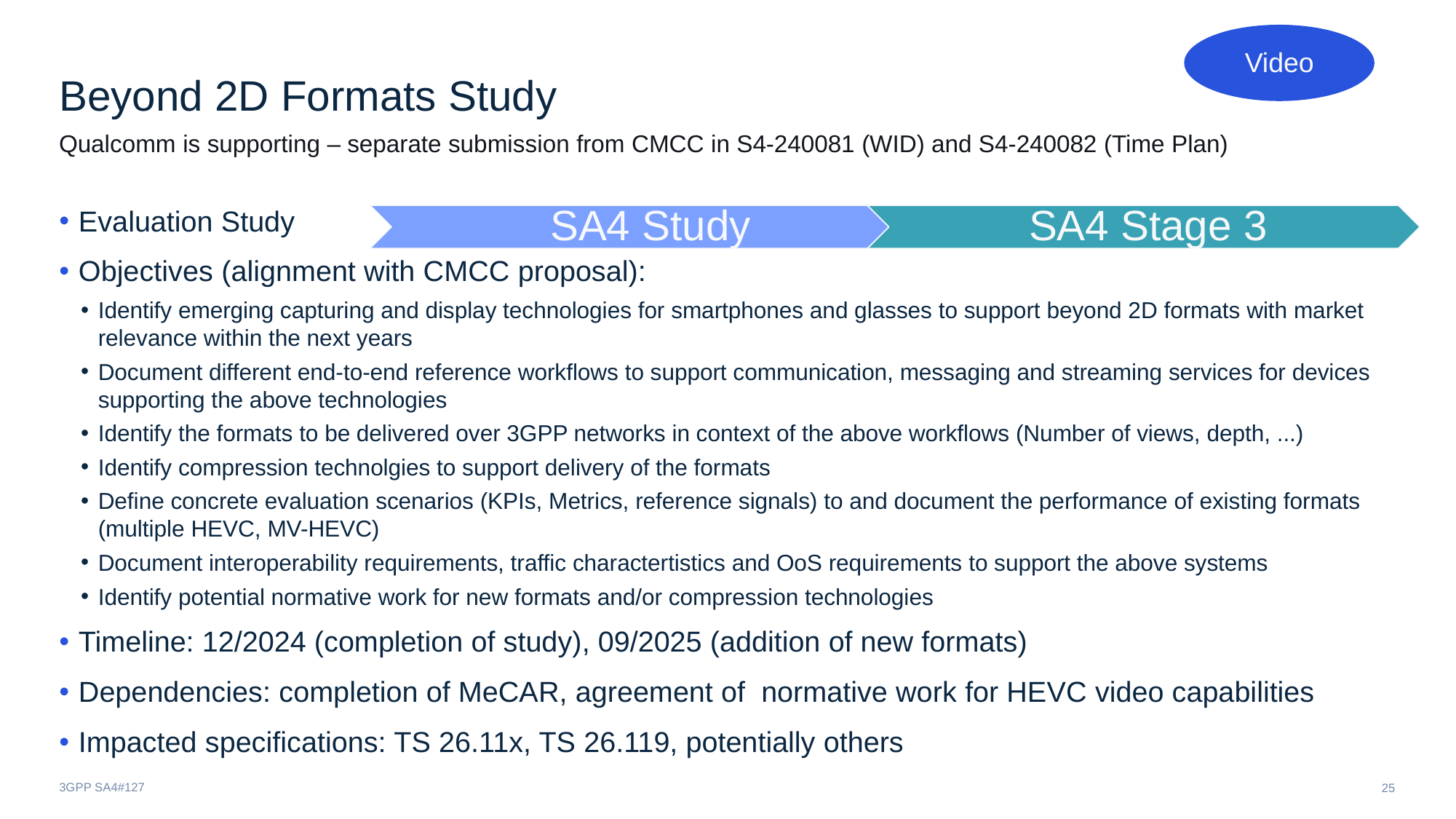

Video
# Beyond 2D Formats Study
Qualcomm is supporting – separate submission from CMCC in S4-240081 (WID) and S4-240082 (Time Plan)
Evaluation Study
Objectives (alignment with CMCC proposal):
Identify emerging capturing and display technologies for smartphones and glasses to support beyond 2D formats with market relevance within the next years
Document different end-to-end reference workflows to support communication, messaging and streaming services for devices supporting the above technologies
Identify the formats to be delivered over 3GPP networks in context of the above workflows (Number of views, depth, ...)
Identify compression technolgies to support delivery of the formats
Define concrete evaluation scenarios (KPIs, Metrics, reference signals) to and document the performance of existing formats (multiple HEVC, MV-HEVC)
Document interoperability requirements, traffic charactertistics and OoS requirements to support the above systems
Identify potential normative work for new formats and/or compression technologies
Timeline: 12/2024 (completion of study), 09/2025 (addition of new formats)
Dependencies: completion of MeCAR, agreement of  normative work for HEVC video capabilities
Impacted specifications: TS 26.11x, TS 26.119, potentially others

SA4 Study
SA4 Stage 3
3GPP SA4#127